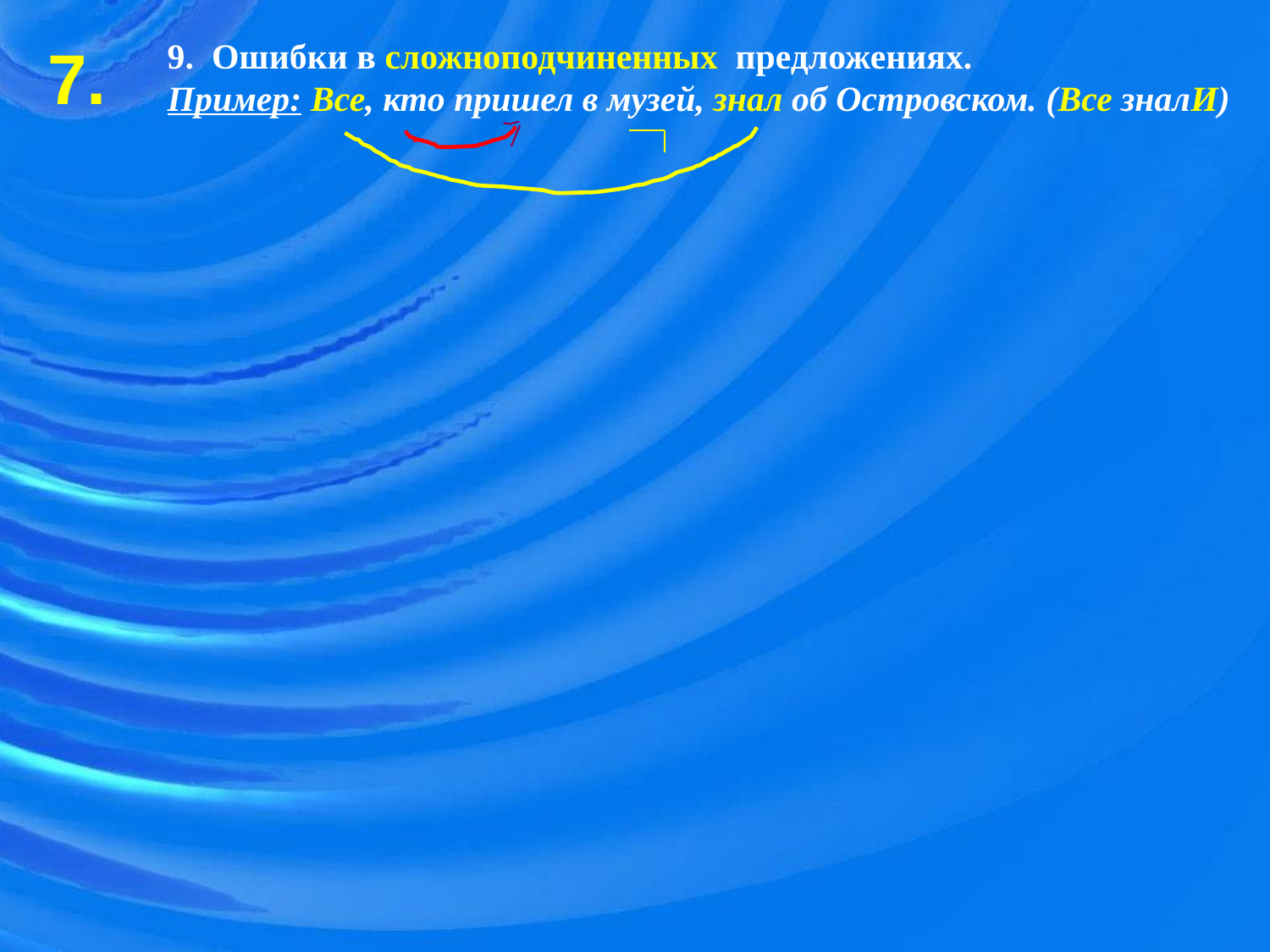

7.
9.  Ошибки в сложноподчиненных  предложениях.
Пример: Все, кто пришел в музей, знал об Островском. (Все зналИ)